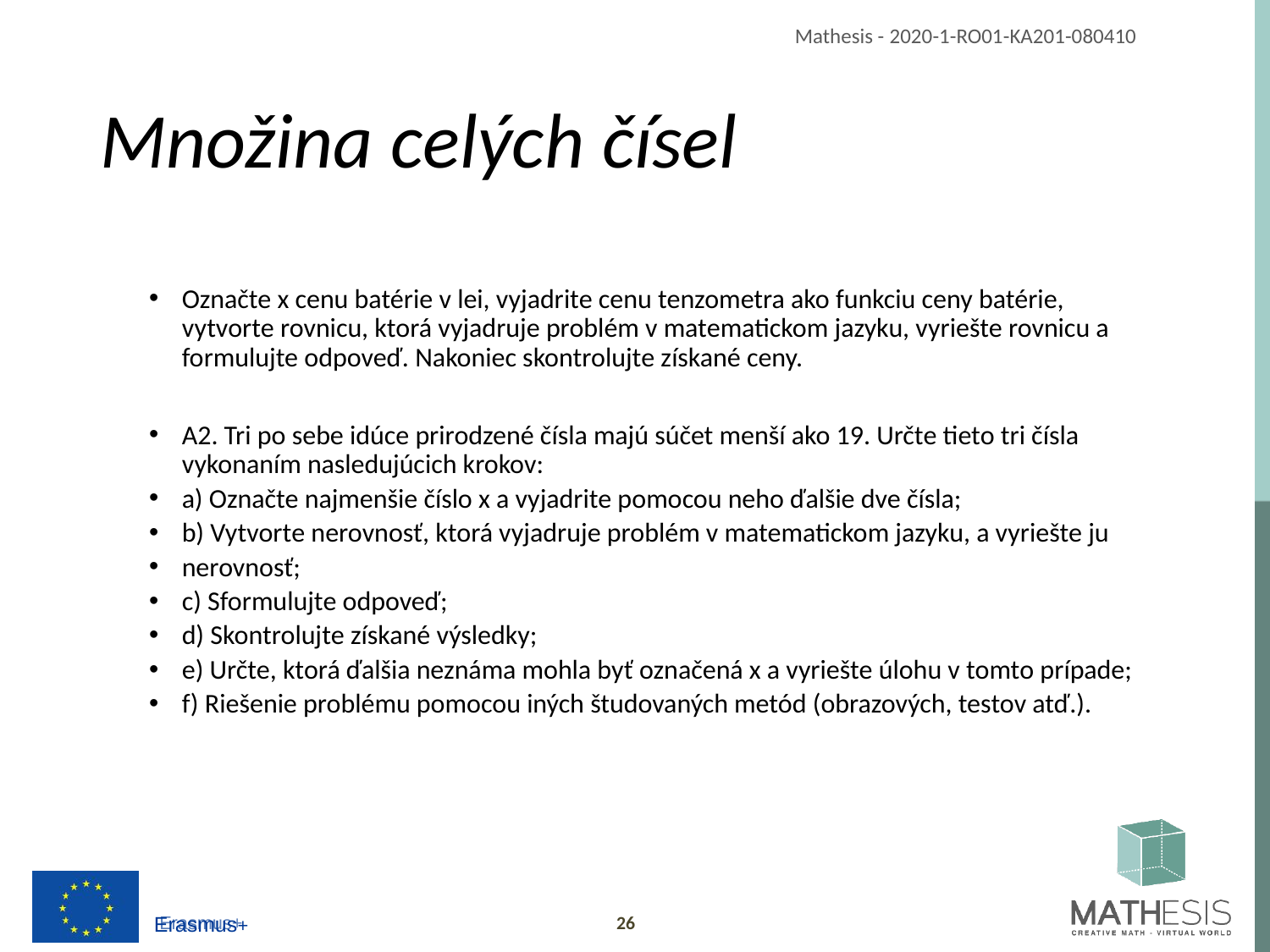

# Množina celých čísel
Označte x cenu batérie v lei, vyjadrite cenu tenzometra ako funkciu ceny batérie, vytvorte rovnicu, ktorá vyjadruje problém v matematickom jazyku, vyriešte rovnicu a formulujte odpoveď. Nakoniec skontrolujte získané ceny.

A2. Tri po sebe idúce prirodzené čísla majú súčet menší ako 19. Určte tieto tri čísla vykonaním nasledujúcich krokov:
a) Označte najmenšie číslo x a vyjadrite pomocou neho ďalšie dve čísla;
b) Vytvorte nerovnosť, ktorá vyjadruje problém v matematickom jazyku, a vyriešte ju
nerovnosť;
c) Sformulujte odpoveď;
d) Skontrolujte získané výsledky;
e) Určte, ktorá ďalšia neznáma mohla byť označená x a vyriešte úlohu v tomto prípade;
f) Riešenie problému pomocou iných študovaných metód (obrazových, testov atď.).